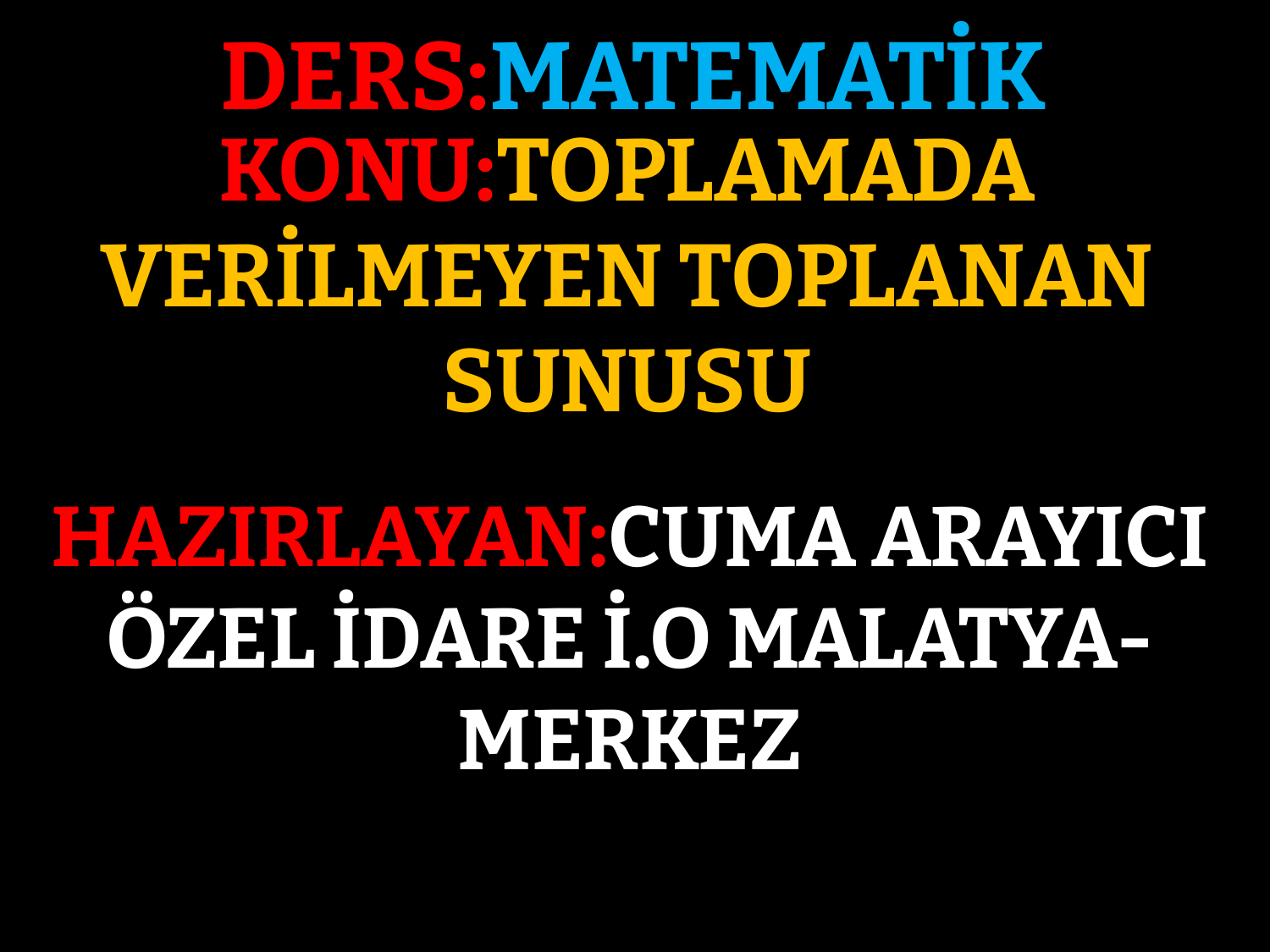

DERS:MATEMATİK
KONU:TOPLAMADA VERİLMEYEN TOPLANAN SUNUSU
HAZIRLAYAN:CUMA ARAYICI
ÖZEL İDARE İ.O MALATYA-MERKEZ